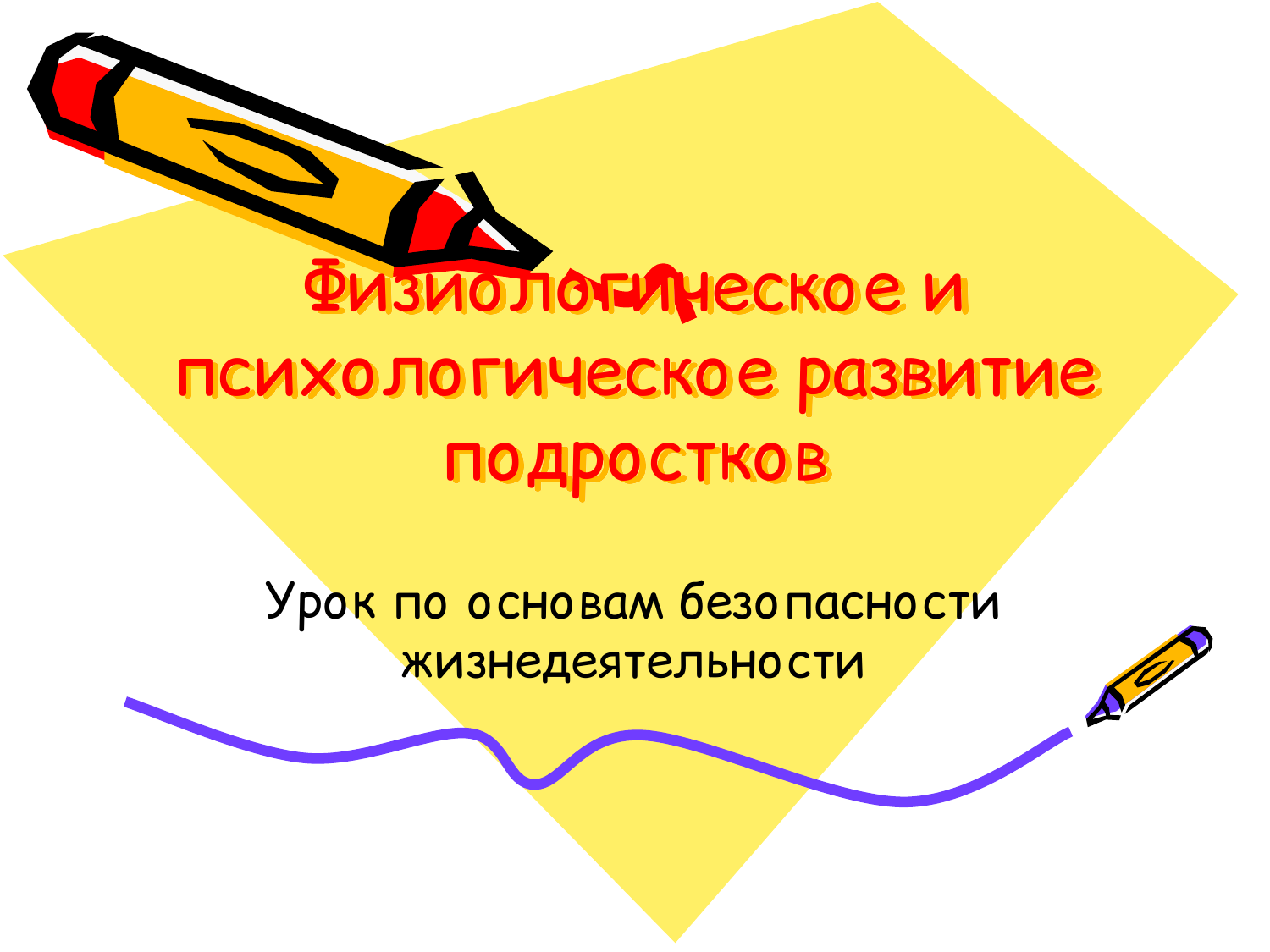

# Физиологическое и психологическое развитие подростков
Урок по основам безопасности жизнедеятельности